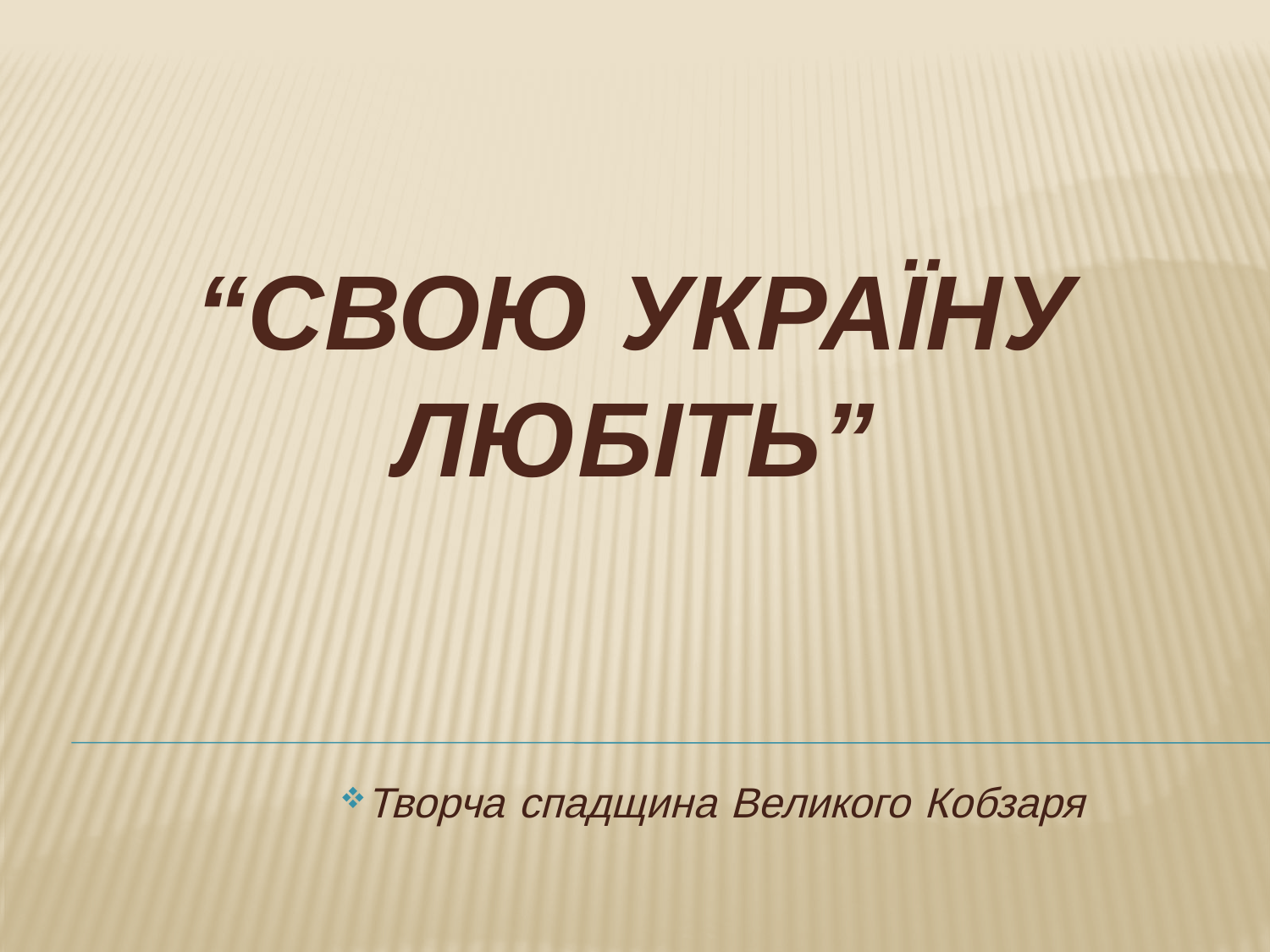

# “Свою Україну любіть”
Творча спадщина Великого Кобзаря